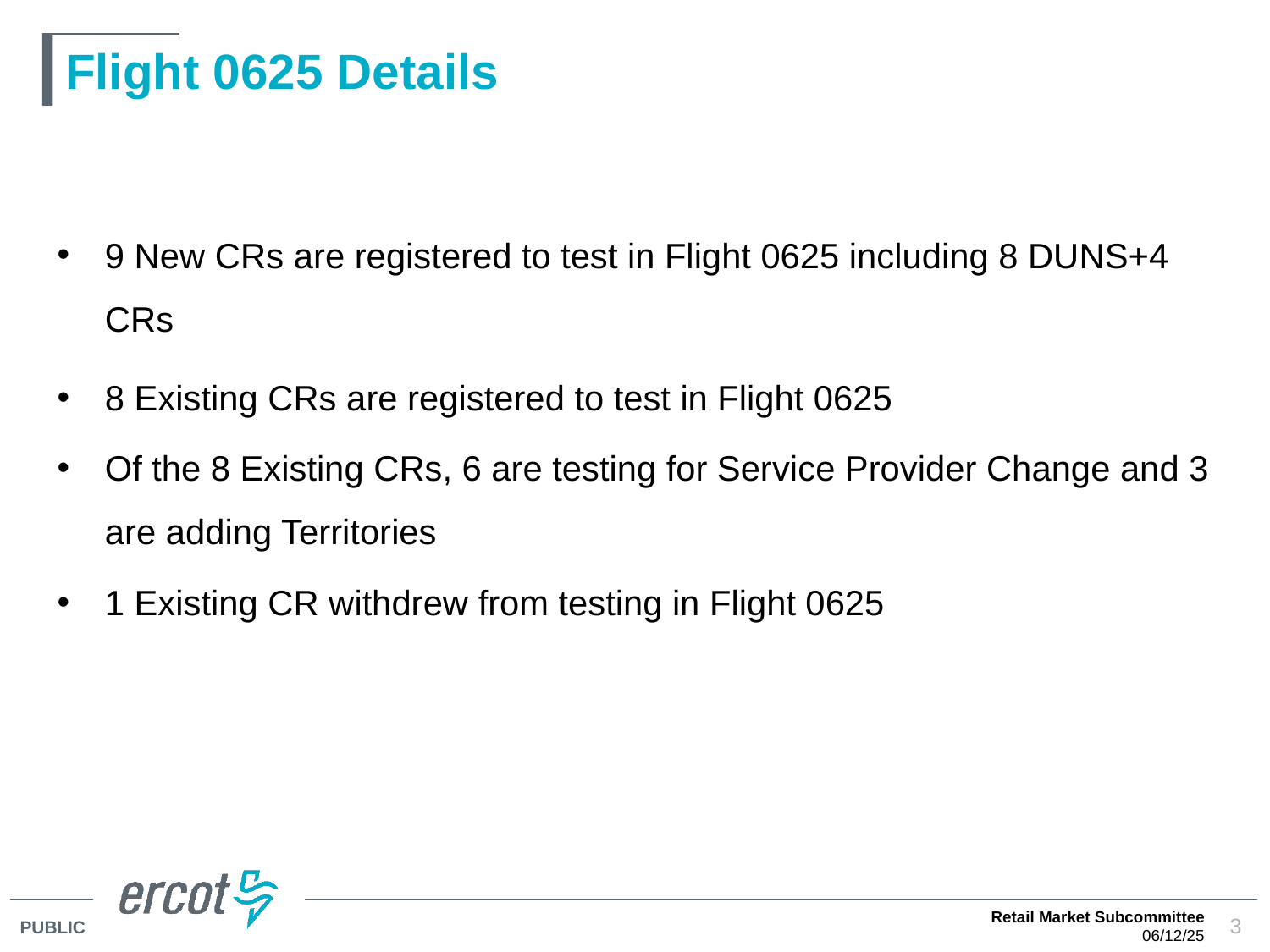

# Flight 0625 Details

9 New CRs are registered to test in Flight 0625 including 8 DUNS+4 CRs
8 Existing CRs are registered to test in Flight 0625
Of the 8 Existing CRs, 6 are testing for Service Provider Change and 3 are adding Territories
1 Existing CR withdrew from testing in Flight 0625

Retail Market Subcommittee
06/12/25
3